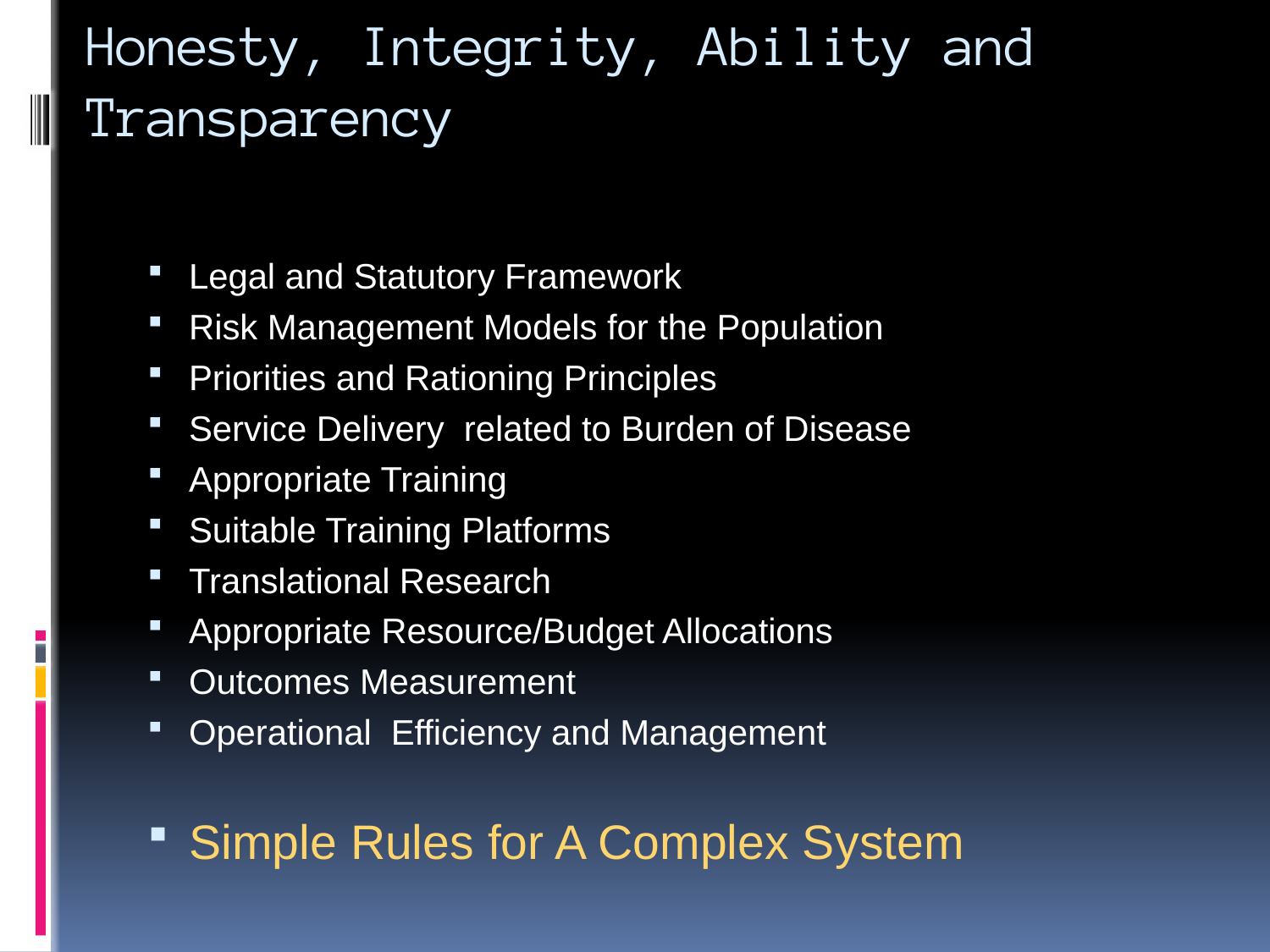

# Honesty, Integrity, Ability and Transparency
Legal and Statutory Framework
Risk Management Models for the Population
Priorities and Rationing Principles
Service Delivery  related to Burden of Disease
Appropriate Training
Suitable Training Platforms
Translational Research
Appropriate Resource/Budget Allocations
Outcomes Measurement
Operational  Efficiency and Management

Simple Rules for A Complex System